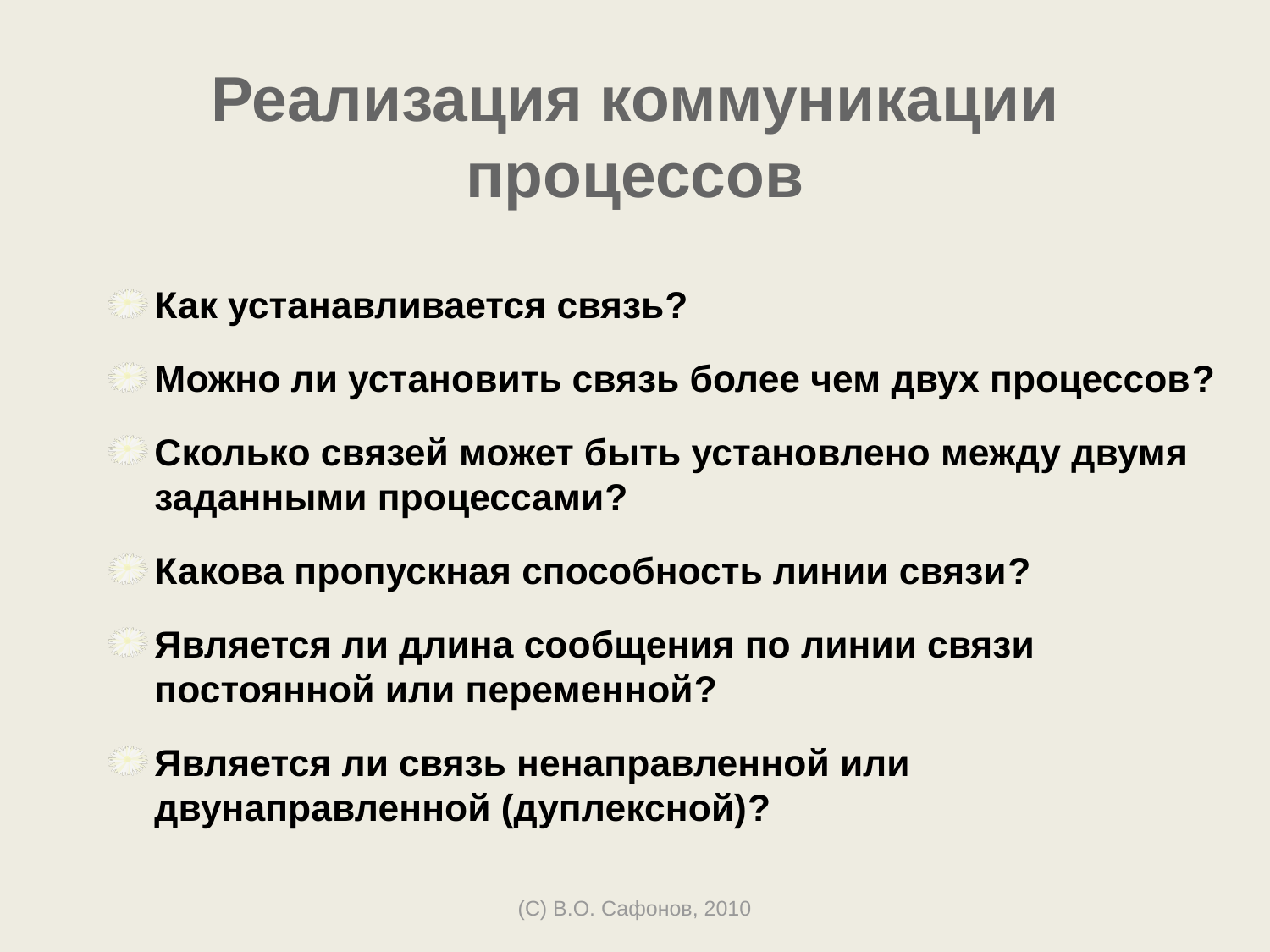

# Реализация коммуникации процессов
Как устанавливается связь?
Можно ли установить связь более чем двух процессов?
Сколько связей может быть установлено между двумя заданными процессами?
Какова пропускная способность линии связи?
Является ли длина сообщения по линии связи постоянной или переменной?
Является ли связь ненаправленной или двунаправленной (дуплексной)?

(C) В.О. Сафонов, 2010